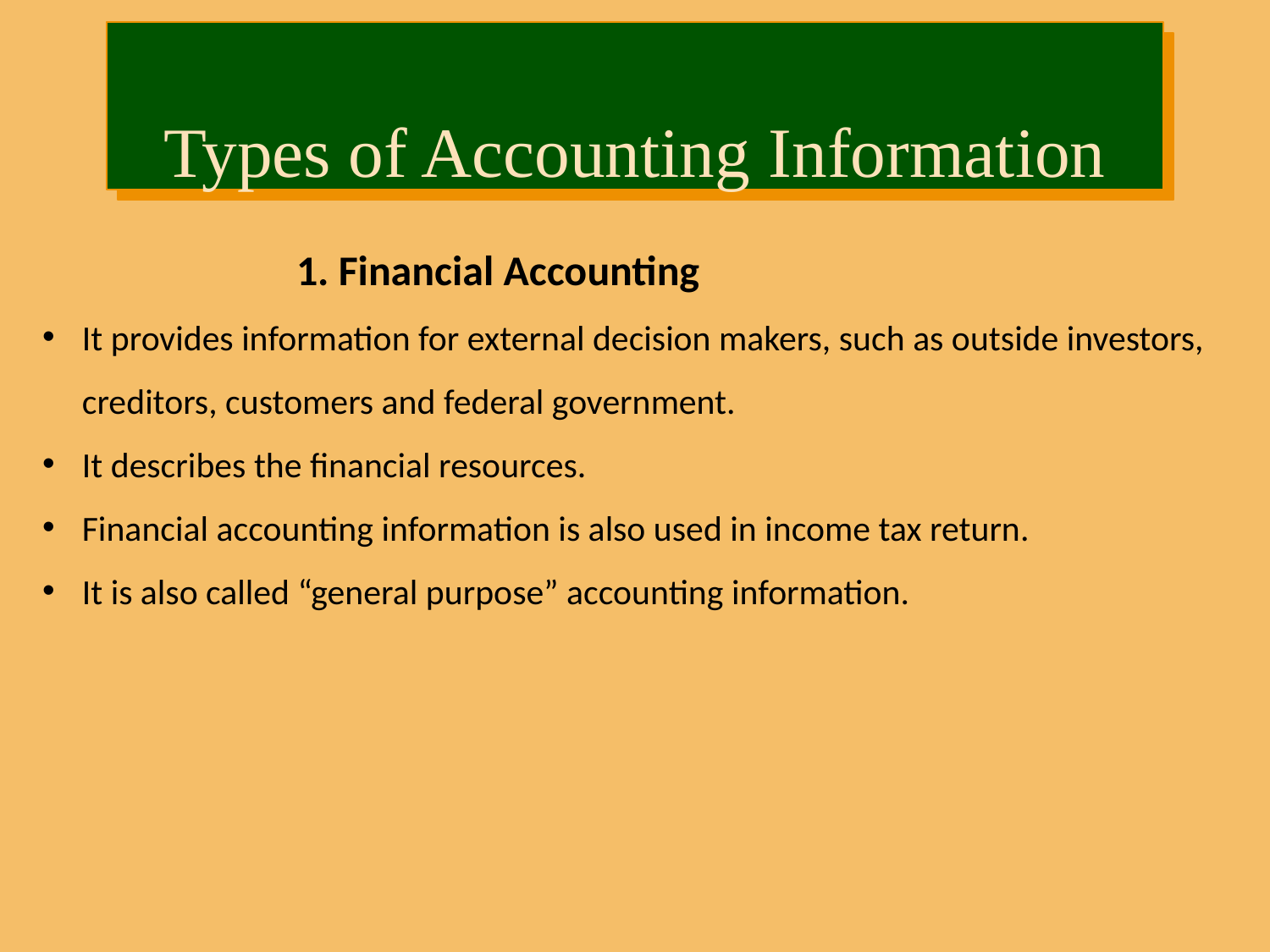

# Types of Accounting Information
1. Financial Accounting
It provides information for external decision makers, such as outside investors, creditors, customers and federal government.
It describes the financial resources.
Financial accounting information is also used in income tax return.
It is also called “general purpose” accounting information.